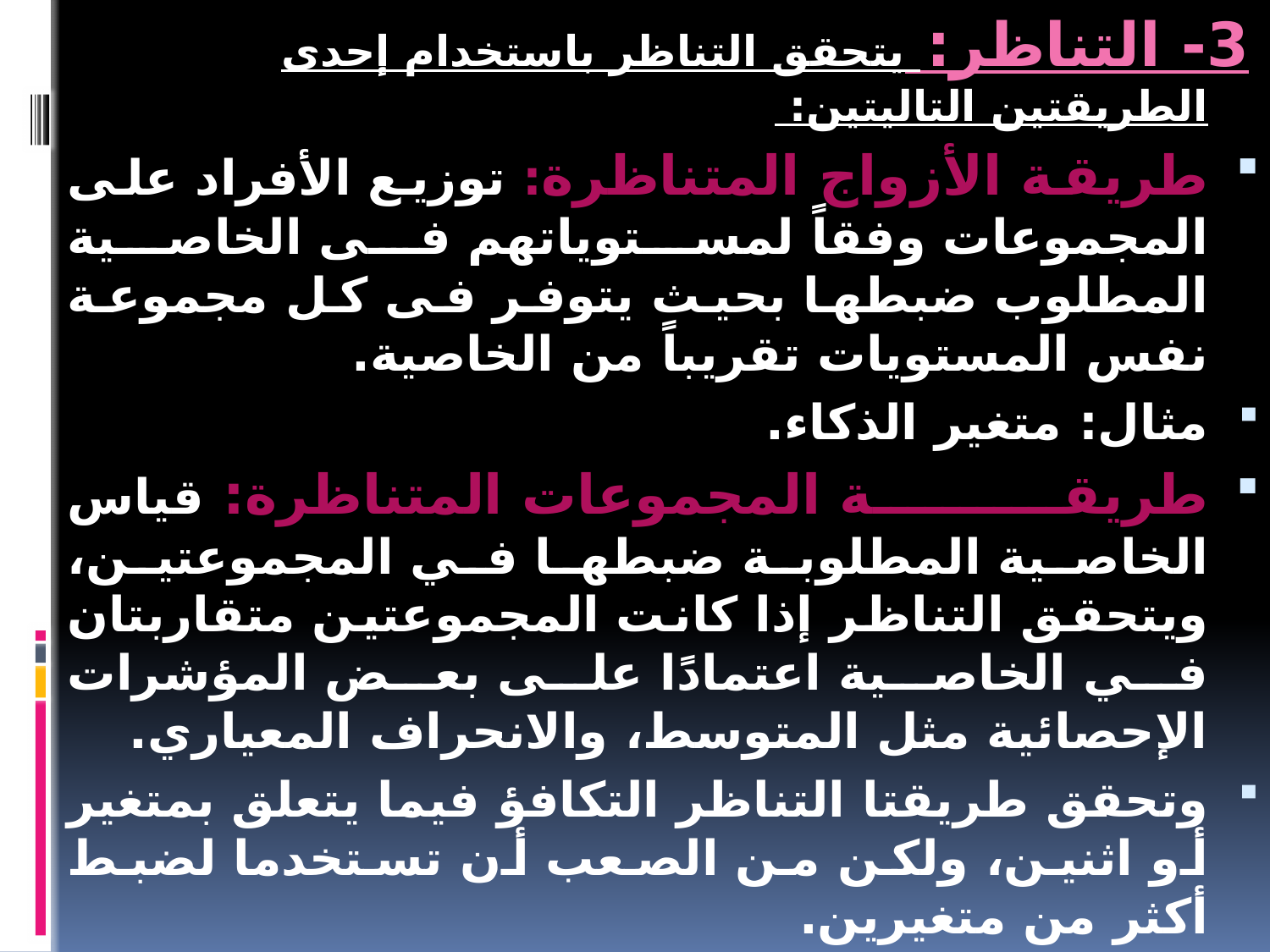

3- التناظر: يتحقق التناظر باستخدام إحدى الطريقتين التاليتين:
طريقة الأزواج المتناظرة: توزيع الأفراد على المجموعات وفقاً لمستوياتهم فى الخاصية المطلوب ضبطها بحيث يتوفر فى كل مجموعة نفس المستويات تقريباً من الخاصية.
مثال: متغير الذكاء.
طريقة المجموعات المتناظرة: قياس الخاصية المطلوبة ضبطها في المجموعتين، ويتحقق التناظر إذا كانت المجموعتين متقاربتان في الخاصية اعتمادًا على بعض المؤشرات الإحصائية مثل المتوسط، والانحراف المعياري.
وتحقق طريقتا التناظر التكافؤ فيما يتعلق بمتغير أو اثنين، ولكن من الصعب أن تستخدما لضبط أكثر من متغيرين.